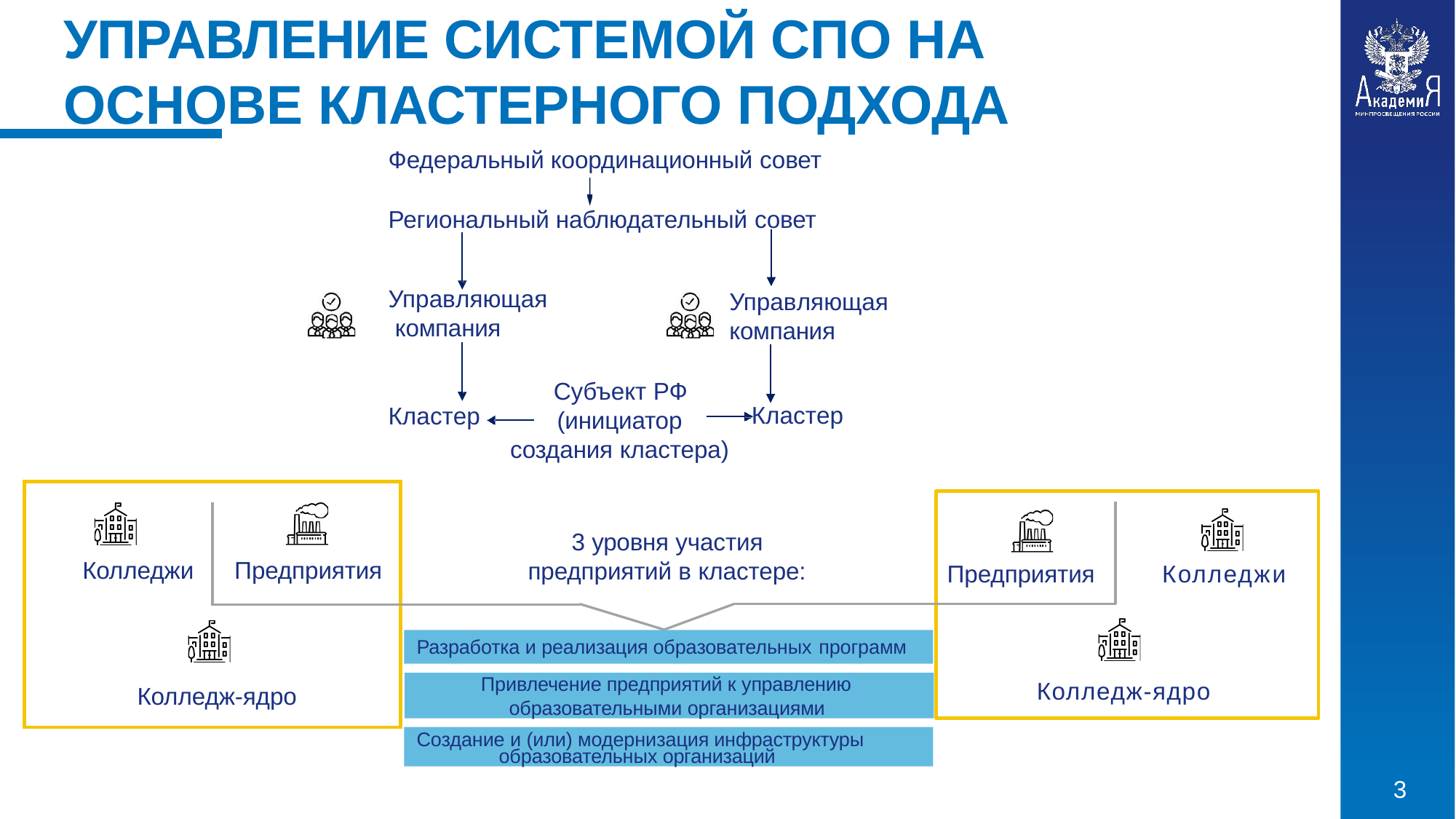

# УПРАВЛЕНИЕ СИСТЕМОЙ СПО НА  ОСНОВЕ КЛАСТЕРНОГО ПОДХОДА

Федеральный координационный совет

Региональный наблюдательный совет

Управляющая  компания
Управляющая
компания

Субъект РФ
(инициатор

Кластер
Кластер

создания кластера)

3 уровня участия  предприятий в кластере:
Предприятия
Колледжи
| Колледжи | Предприятия |
| --- | --- |
| Колледж-ядро |  |

Разработка и реализация образовательных программ
Привлечение предприятий к управлению  образовательными организациями

Колледж-ядро
Создание и (или) модернизация инфраструктуры  образовательных организаций

3